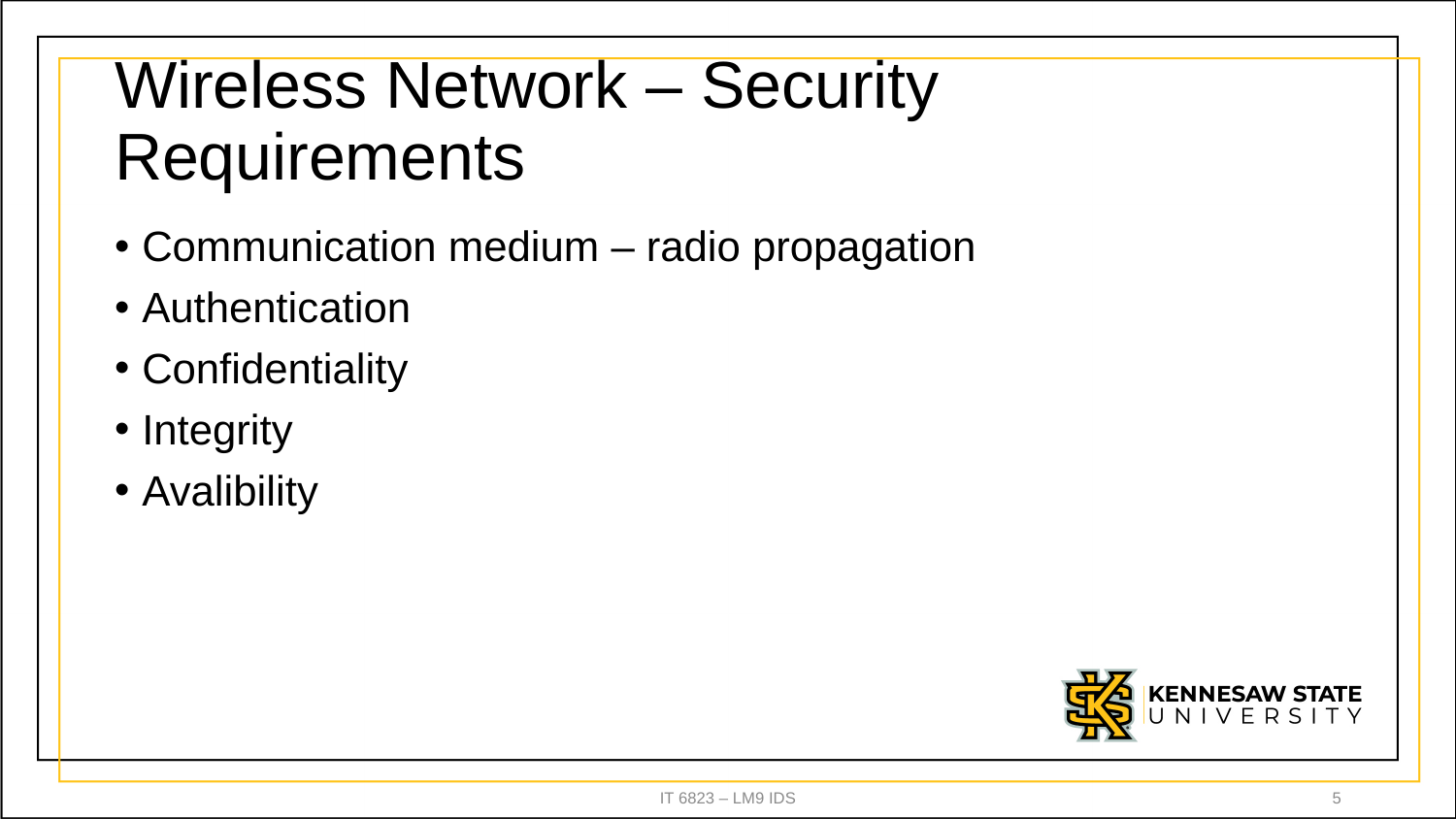

# Wireless Network – Security Requirements
Communication medium – radio propagation
Authentication
Confidentiality
Integrity
Avalibility
IT 6823 – LM9 IDS
5